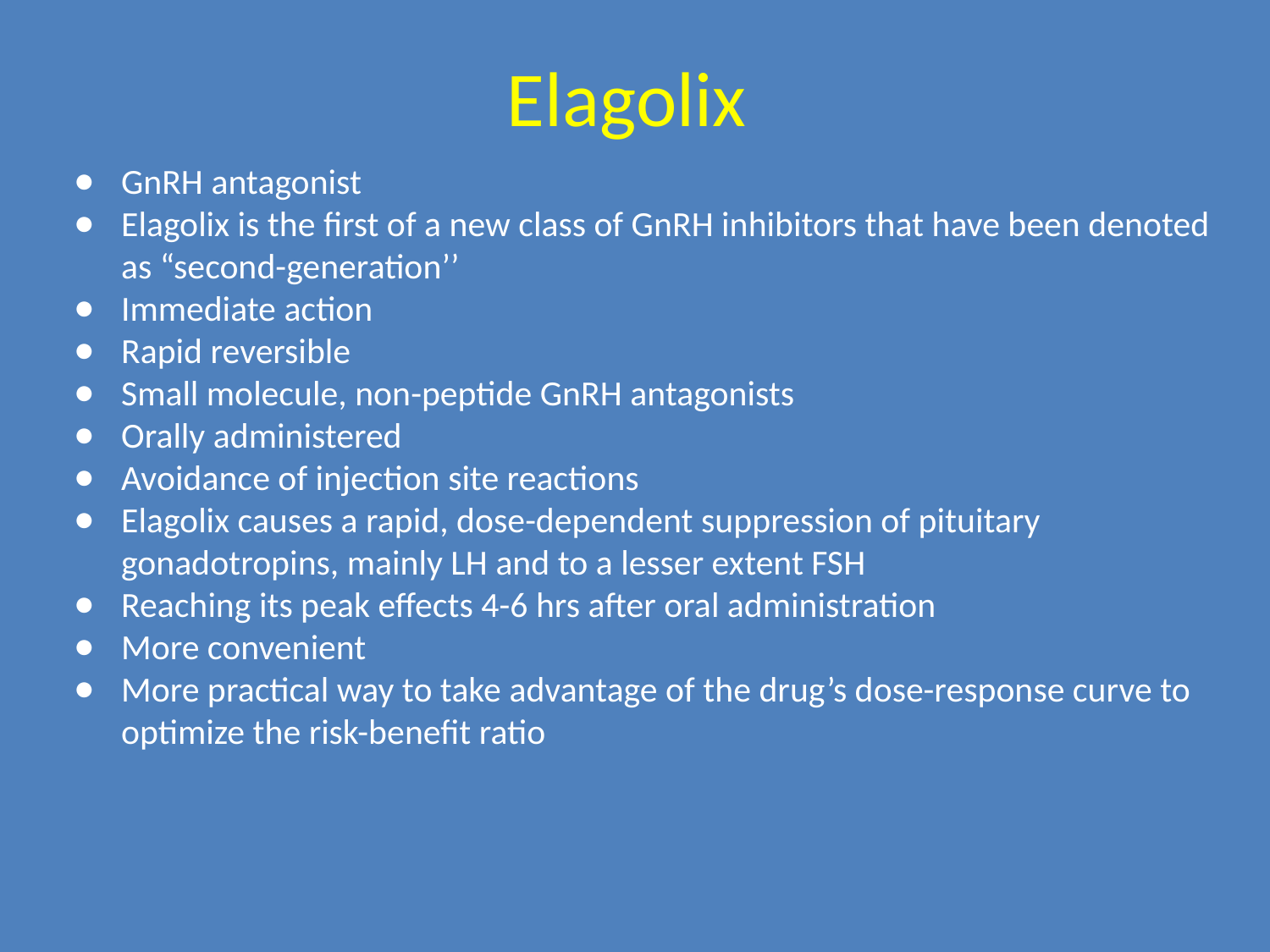

# Elagolix
GnRH antagonist
Elagolix is the first of a new class of GnRH inhibitors that have been denoted as “second-generation’’
Immediate action
Rapid reversible
Small molecule, non-peptide GnRH antagonists
Orally administered
Avoidance of injection site reactions
Elagolix causes a rapid, dose-dependent suppression of pituitary gonadotropins, mainly LH and to a lesser extent FSH
Reaching its peak effects 4-6 hrs after oral administration
More convenient
More practical way to take advantage of the drug’s dose-response curve to optimize the risk-benefit ratio